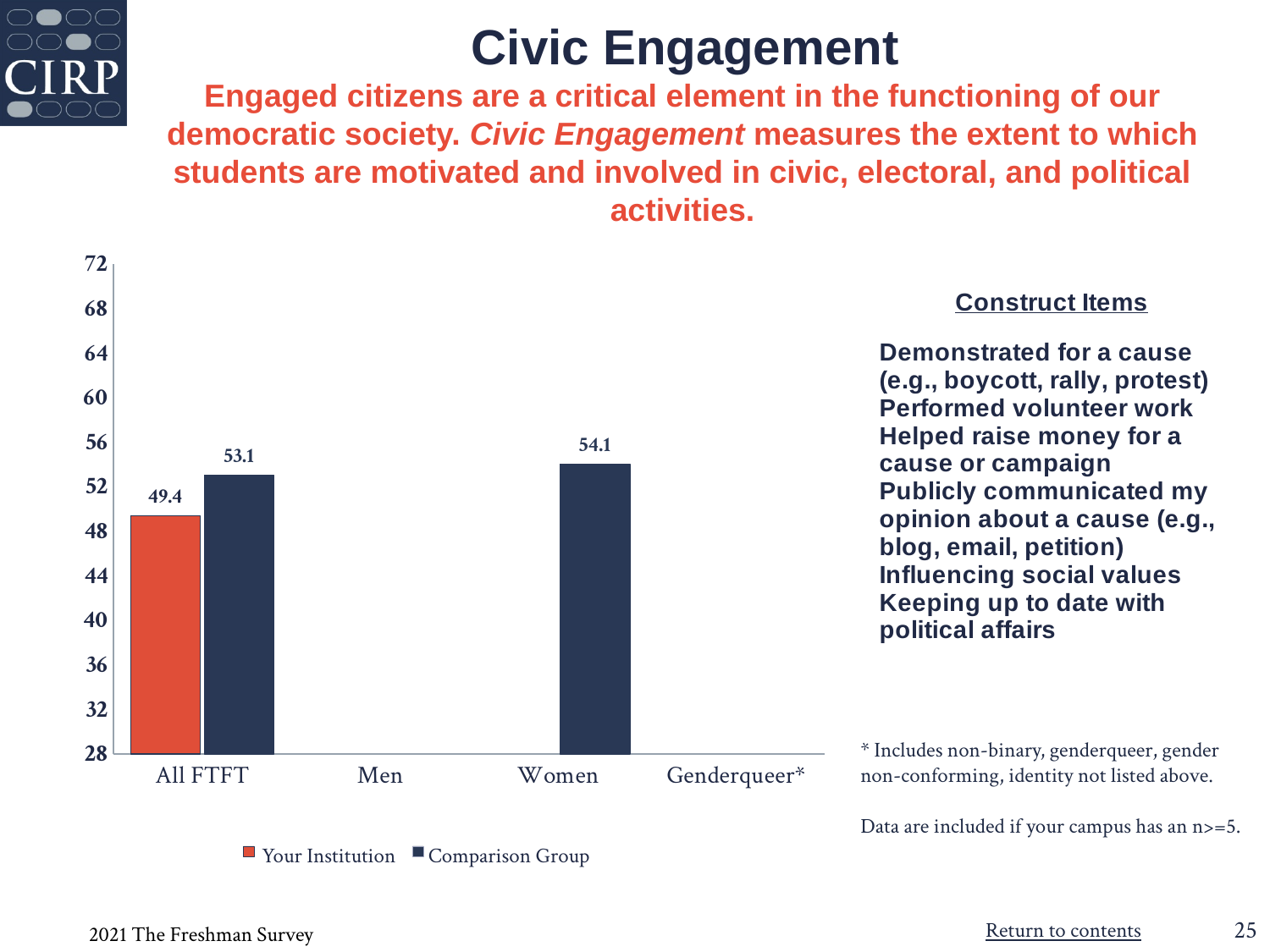

Civic Engagement
Engaged citizens are a critical element in the functioning of our democratic society. Civic Engagement measures the extent to which students are motivated and involved in civic, electoral, and political activities.

### Chart

| Category |  |  |
|---|---|---|
| All FTFT | 49.42 | 53.05 |
| Men | 0.0 | 0.0 |
| Women | 0.0 | 54.06 |
| Genderqueer* | 0.0 | 0.0 |
* Includes non-binary, genderqueer, gender non-conforming, identity not listed above.

Data are included if your campus has an n>=5.
  Your Institution       Comparison Group

2021 The Freshman Survey
Return to contents
25